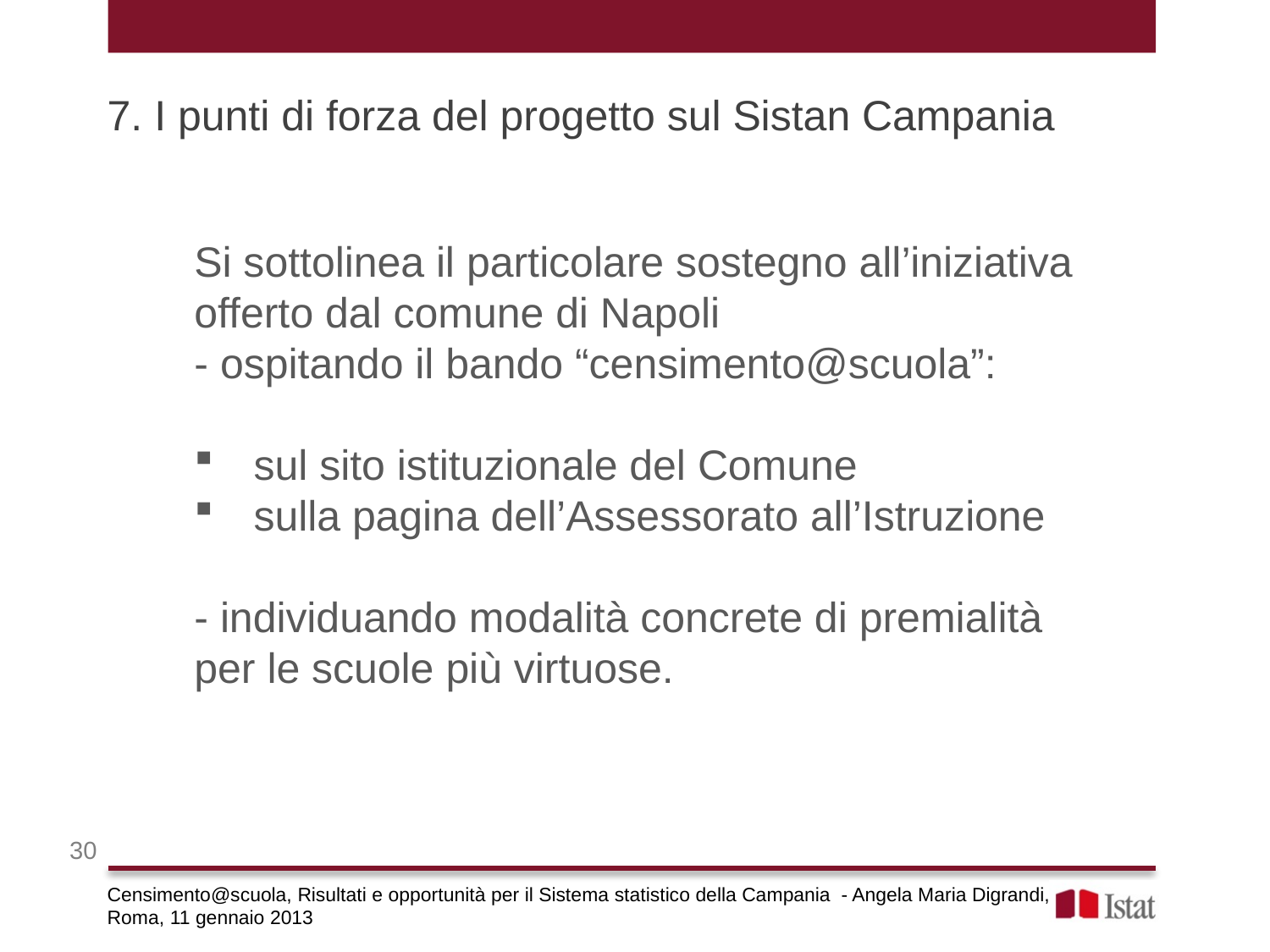

7. I punti di forza del progetto sul Sistan Campania
Si sottolinea il particolare sostegno all’iniziativa offerto dal comune di Napoli
- ospitando il bando “censimento@scuola”:

 sul sito istituzionale del Comune
 sulla pagina dell’Assessorato all’Istruzione

- individuando modalità concrete di premialità per le scuole più virtuose.

30
Censimento@scuola, Risultati e opportunità per il Sistema statistico della Campania  - Angela Maria Digrandi, Roma, 11 gennaio 2013